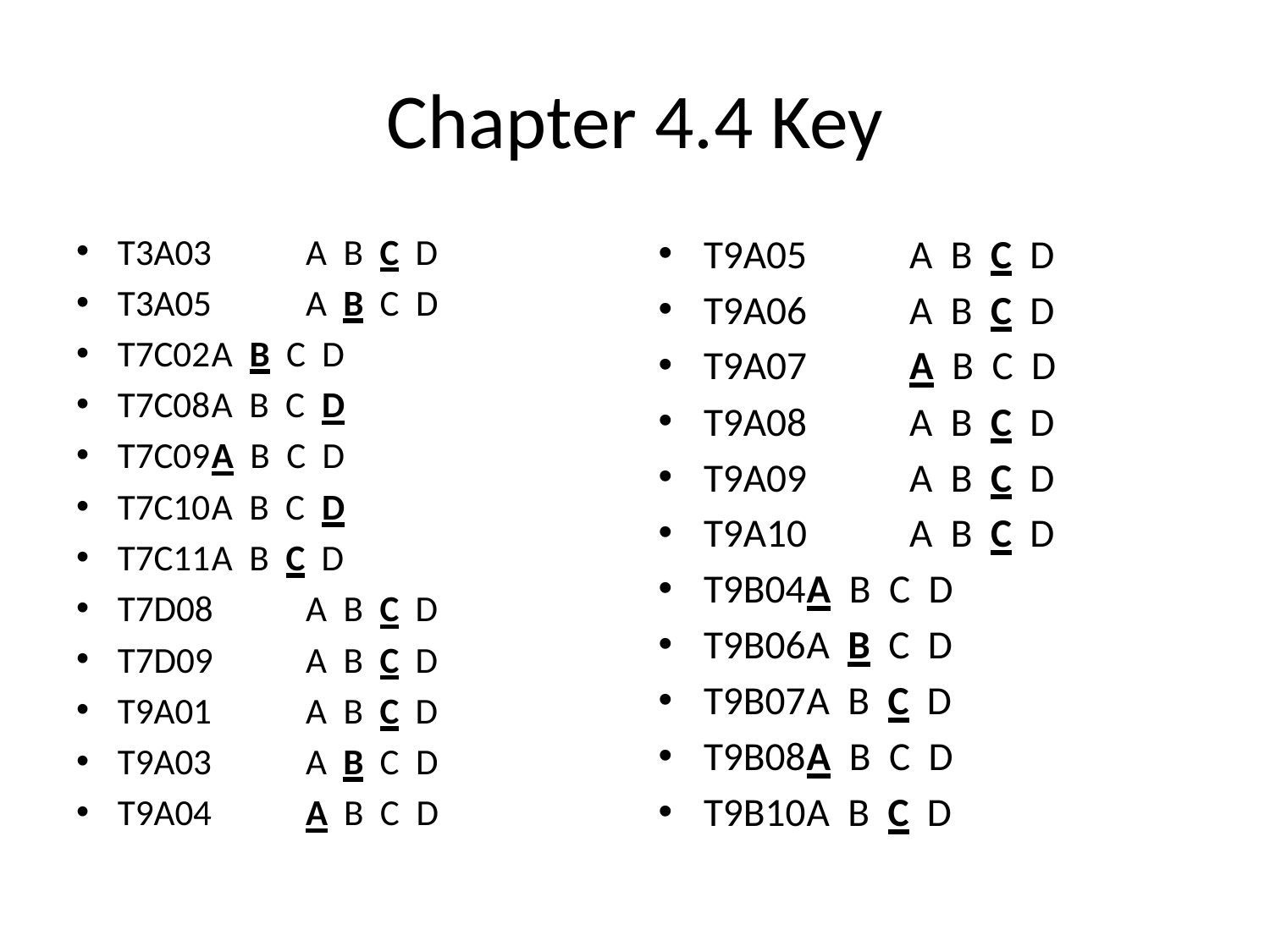

# Chapter 4.4 Key
T3A03		A  B  C  D
T3A05		A  B  C  D
T7C02		A  B  C  D
T7C08		A  B  C  D
T7C09		A  B  C  D
T7C10		A  B  C  D
T7C11		A  B  C  D
T7D08		A  B  C  D
T7D09		A  B  C  D
T9A01		A  B  C  D
T9A03		A  B  C  D
T9A04		A  B  C  D

T9A05		A  B  C  D
T9A06		A  B  C  D
T9A07		A  B  C  D
T9A08		A  B  C  D
T9A09		A  B  C  D
T9A10		A  B  C  D
T9B04		A  B  C  D
T9B06		A  B  C  D
T9B07		A  B  C  D
T9B08		A  B  C  D
T9B10		A  B  C  D